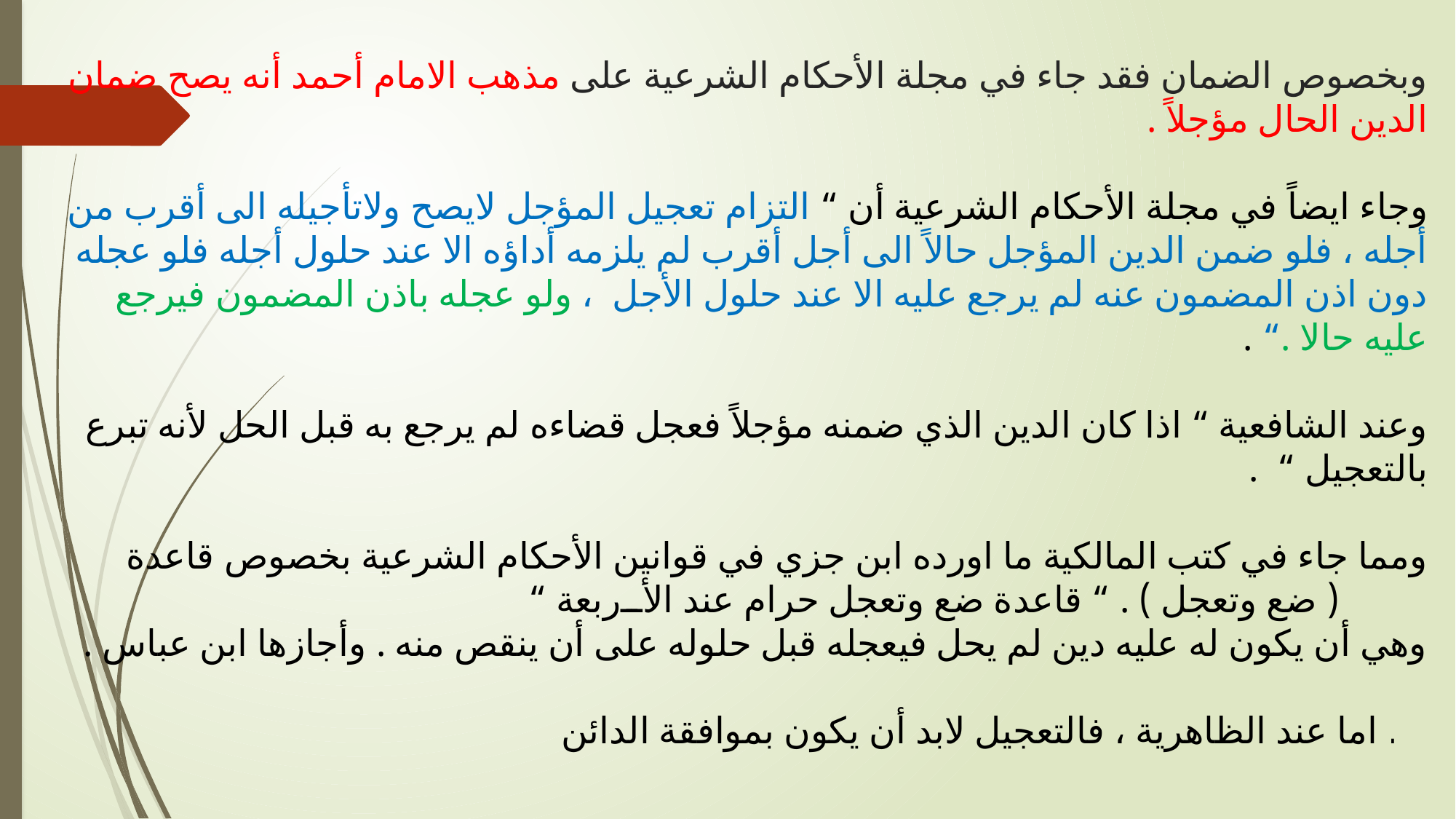

# وبخصوص الضمان فقد جاء في مجلة الأحكام الشرعية على مذهب الامام أحمد أنه يصح ضمان الدين الحال مؤجلاً . وجاء ايضاً في مجلة الأحكام الشرعية أن “ التزام تعجيل المؤجل لايصح ولاتأجيله الى أقرب من أجله ، فلو ضمن الدين المؤجل حالاً الى أجل أقرب لم يلزمه أداؤه الا عند حلول أجله فلو عجله دون اذن المضمون عنه لم يرجع عليه الا عند حلول الأجل  ، ولو عجله باذن المضمون فيرجع عليه حالا .“ . وعند الشافعية “ اذا كان الدين الذي ضمنه مؤجلاً فعجل قضاءه لم يرجع به قبل الحل لأنه تبرع بالتعجيل “  . ومما جاء في كتب المالكية ما اورده ابن جزي في قوانين الأحكام الشرعية بخصوص قاعدة ( ضع وتعجل ) . “ قاعدة ضع وتعجل حرام عند الأربعة “ وهي أن يكون له عليه دين لم يحل فيعجله قبل حلوله على أن ينقص منه . وأجازها ابن عباس . اما عند الظاهرية ، فالتعجيل لابد أن يكون بموافقة الدائن .